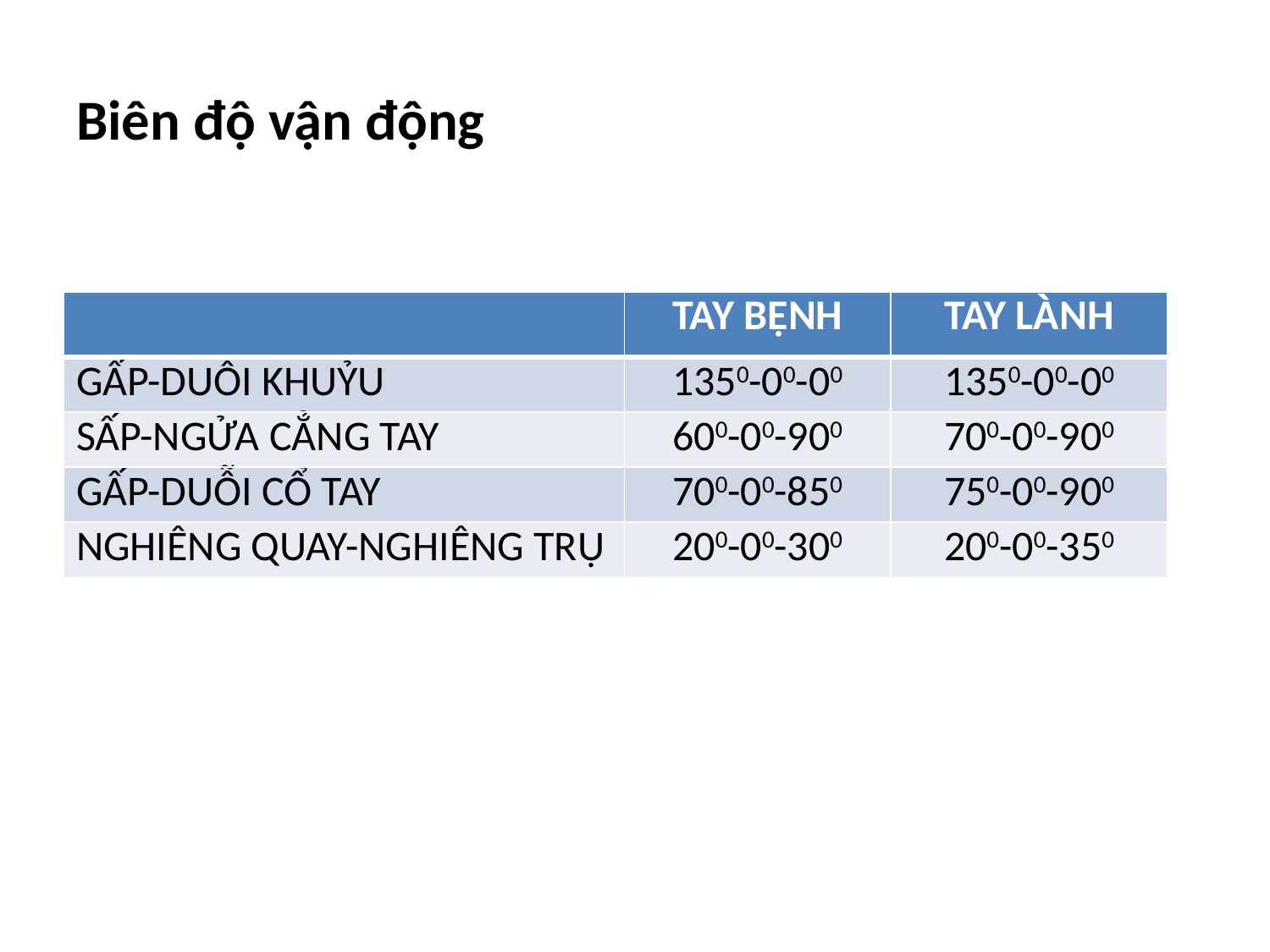

# Biên độ vận động
|  | TAY BỆNH | TAY LÀNH |
| --- | --- | --- |
| GẤP-DUỖI KHUỶU | 1350-00-00 | 1350-00-00 |
| SẤP-NGỬA CẲNG TAY | 600-00-900 | 700-00-900 |
| GẤP-DUỖI CỔ TAY | 700-00-850 | 750-00-900 |
| NGHIÊNG QUAY-NGHIÊNG TRỤ | 200-00-300 | 200-00-350 |